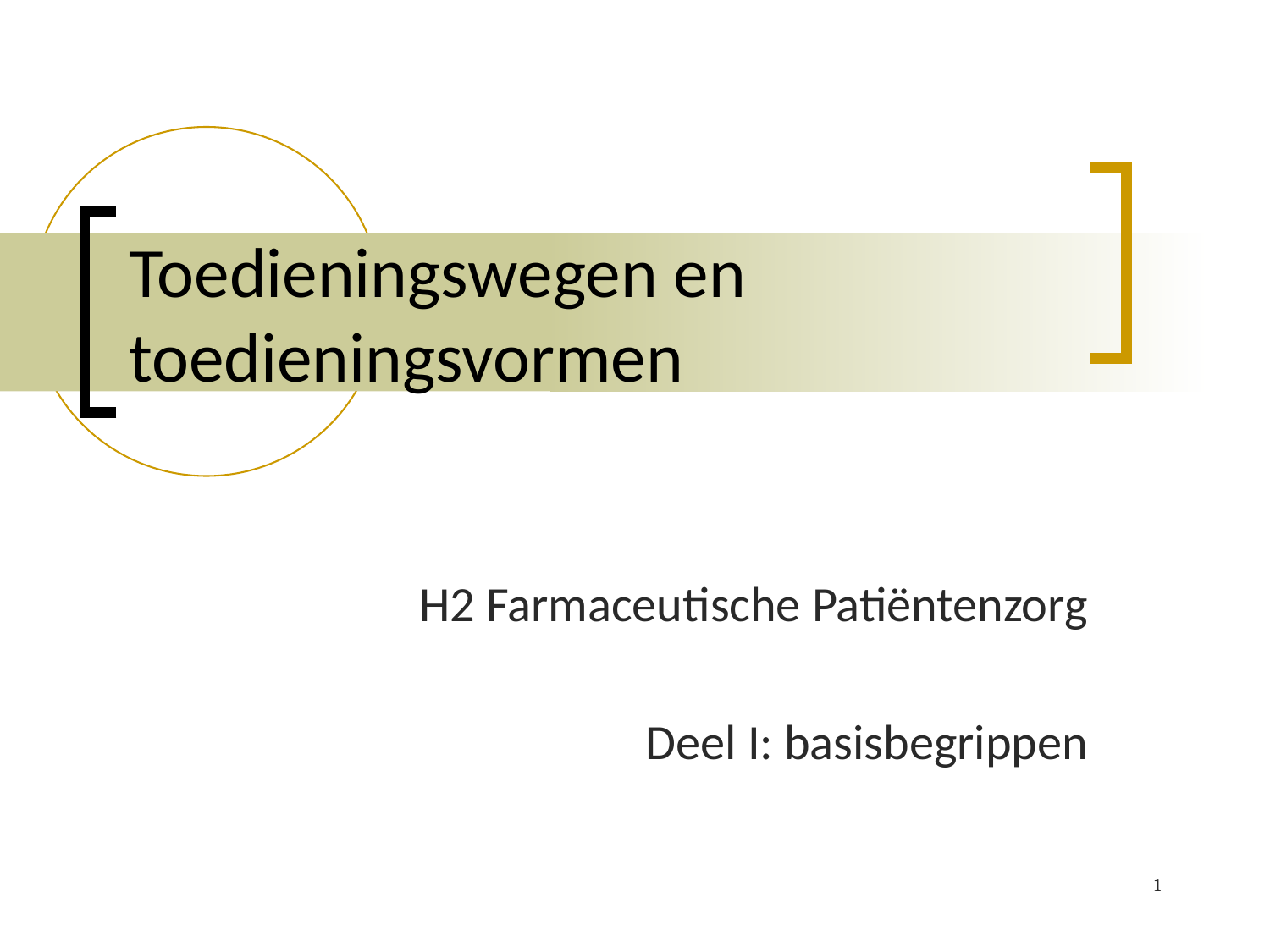

# Toedieningswegen en toedieningsvormen
H2 Farmaceutische Patiëntenzorg

Deel I: basisbegrippen

1